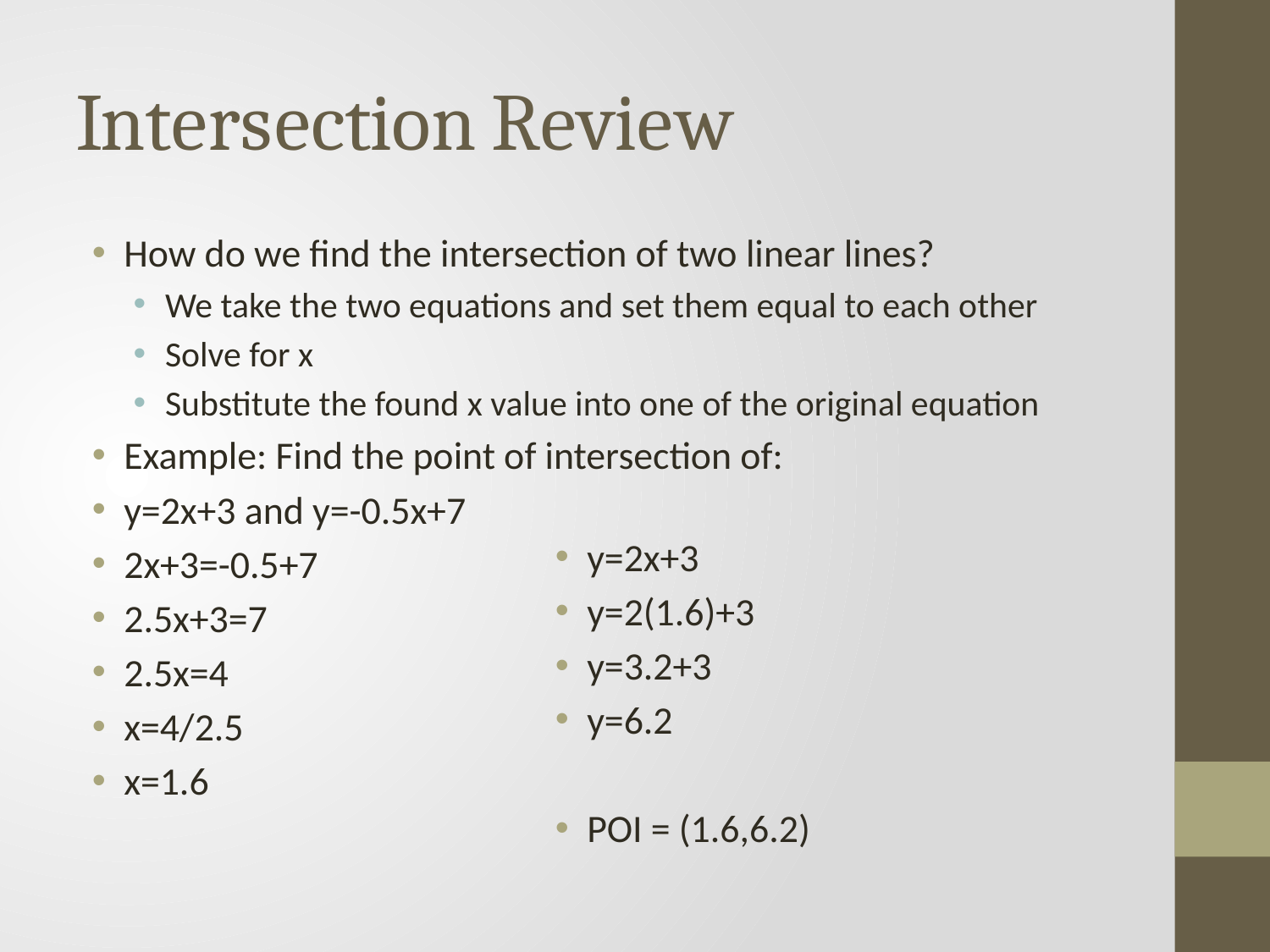

# Intersection Review
How do we find the intersection of two linear lines?
We take the two equations and set them equal to each other
Solve for x
Substitute the found x value into one of the original equation
Example: Find the point of intersection of:
y=2x+3 and y=-0.5x+7
2x+3=-0.5+7
2.5x+3=7
2.5x=4
x=4/2.5
x=1.6
y=2x+3
y=2(1.6)+3
y=3.2+3
y=6.2

POI = (1.6,6.2)